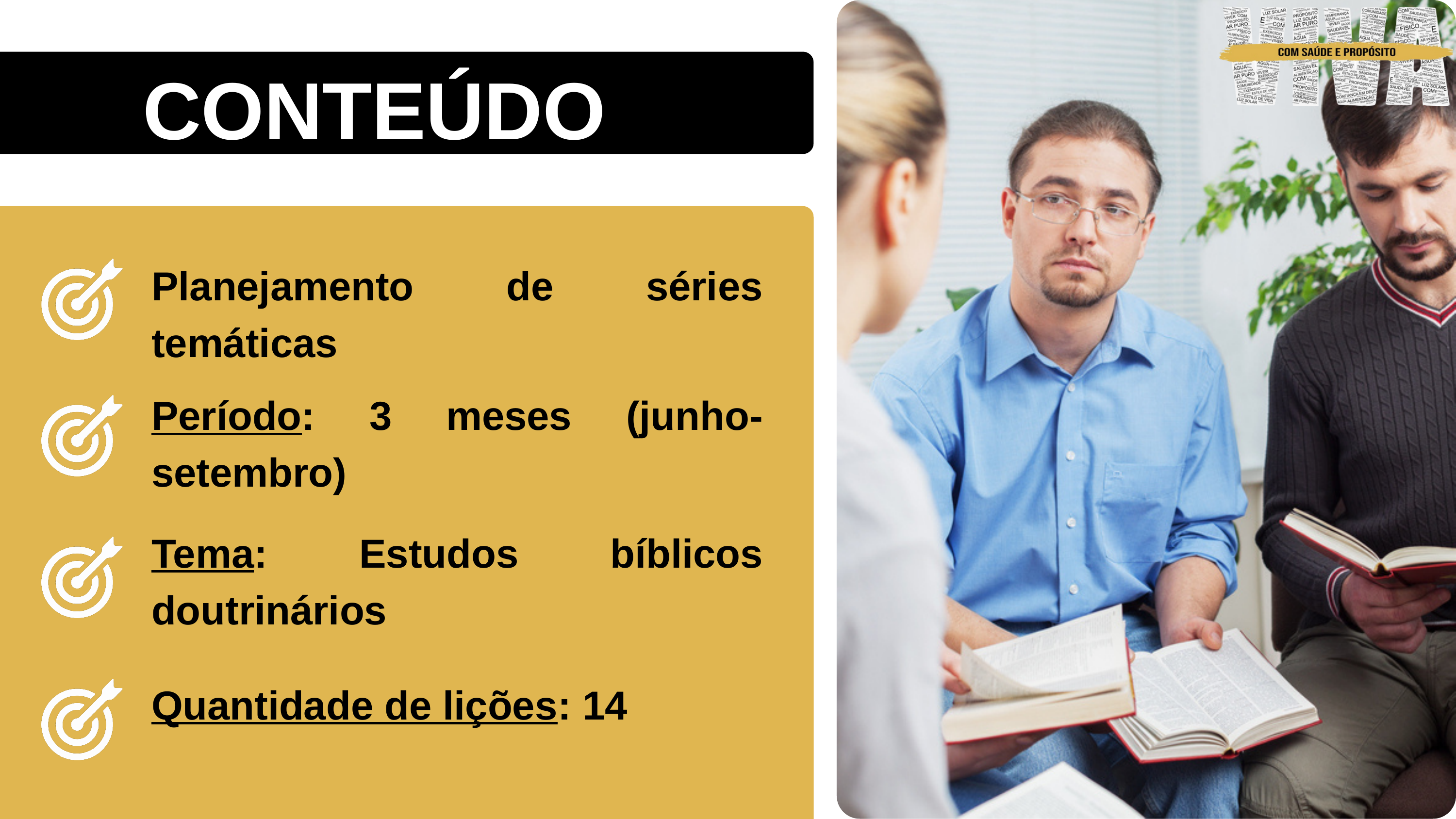

CONTEÚDO

Planejamento de séries temáticas

Período: 3 meses (junho-setembro)

Tema: Estudos bíblicos doutrinários

Quantidade de lições: 14